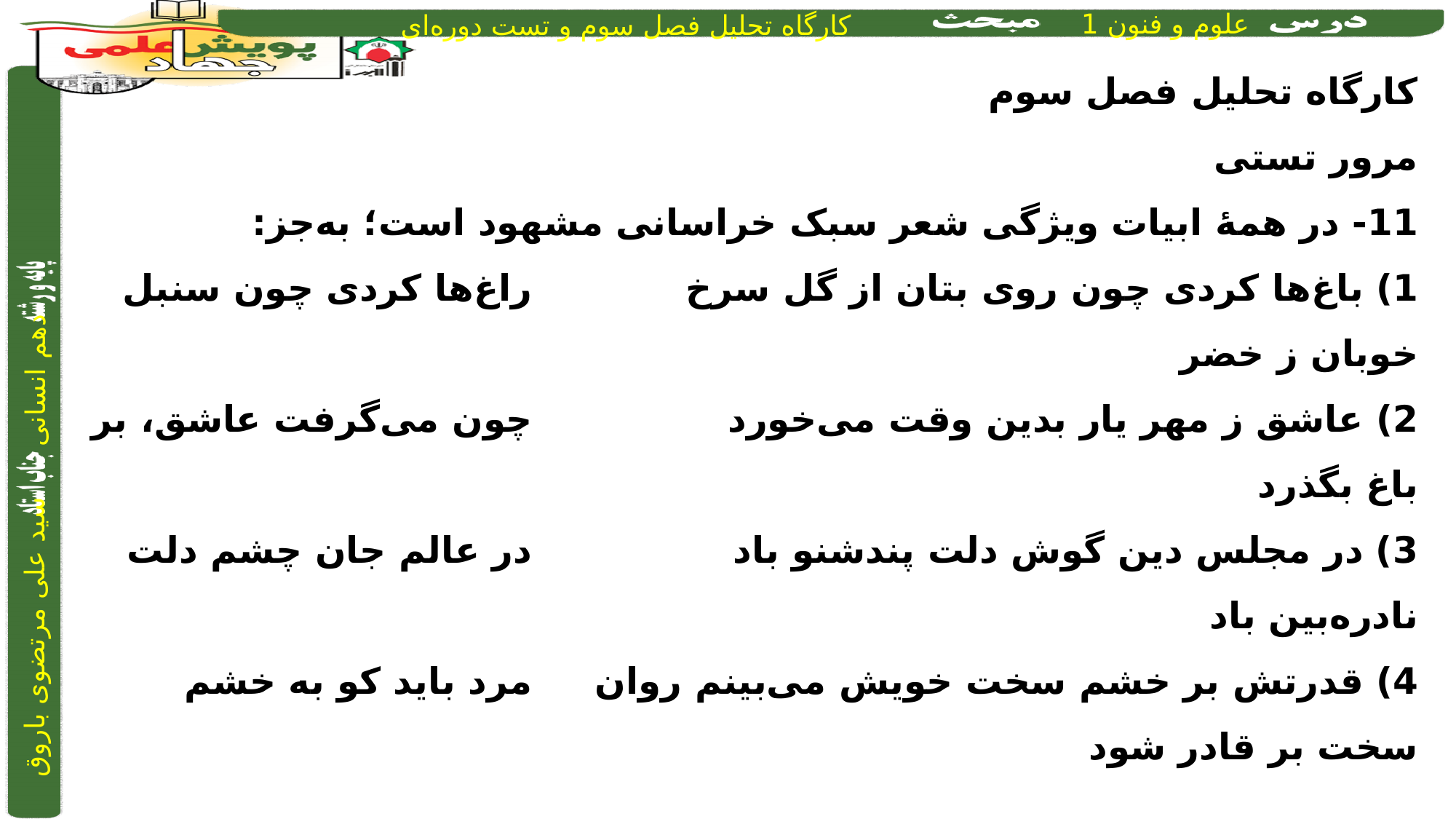

کارگاه تحلیل فصل سوم
مرور تستی
11- در همۀ ابیات ویژگی شعر سبک خراسانی مشهود است؛ به‌جز:
1) باغ‌ها کردی چون روی بتان از گل سرخ	 		 راغ‌ها کردی چون سنبل خوبان ز خضر
2) عاشق ز مهر یار بدین وقت می‌خورد	 		 چون می‌گرفت عاشق، بر باغ بگذرد
3) در مجلس دین گوش دلت پندشنو باد	 		 در عالم جان چشم دلت نادره‌بین باد
4) قدرتش بر خشم سخت خویش می‌بینم روان	 	 مرد باید کو به خشم سخت بر قادر شود

3